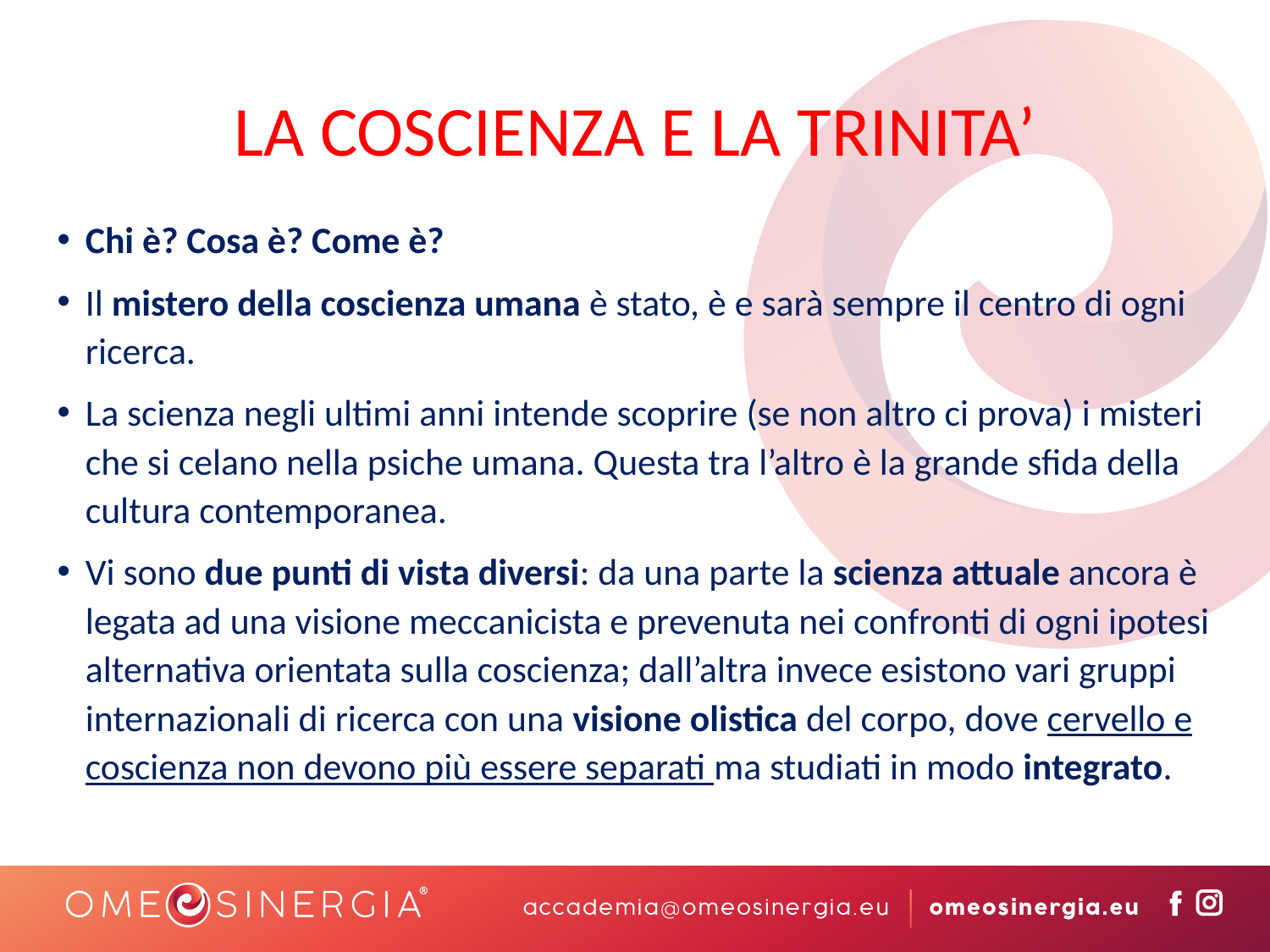

# LA COSCIENZA E LA TRINITA’
Chi è? Cosa è? Come è?
Il mistero della coscienza umana è stato, è e sarà sempre il centro di ogni ricerca.
La scienza negli ultimi anni intende scoprire (se non altro ci prova) i misteri che si celano nella psiche umana. Questa tra l’altro è la grande sfida della cultura contemporanea.
Vi sono due punti di vista diversi: da una parte la scienza attuale ancora è legata ad una visione meccanicista e prevenuta nei confronti di ogni ipotesi alternativa orientata sulla coscienza; dall’altra invece esistono vari gruppi internazionali di ricerca con una visione olistica del corpo, dove cervello e coscienza non devono più essere separati ma studiati in modo integrato.